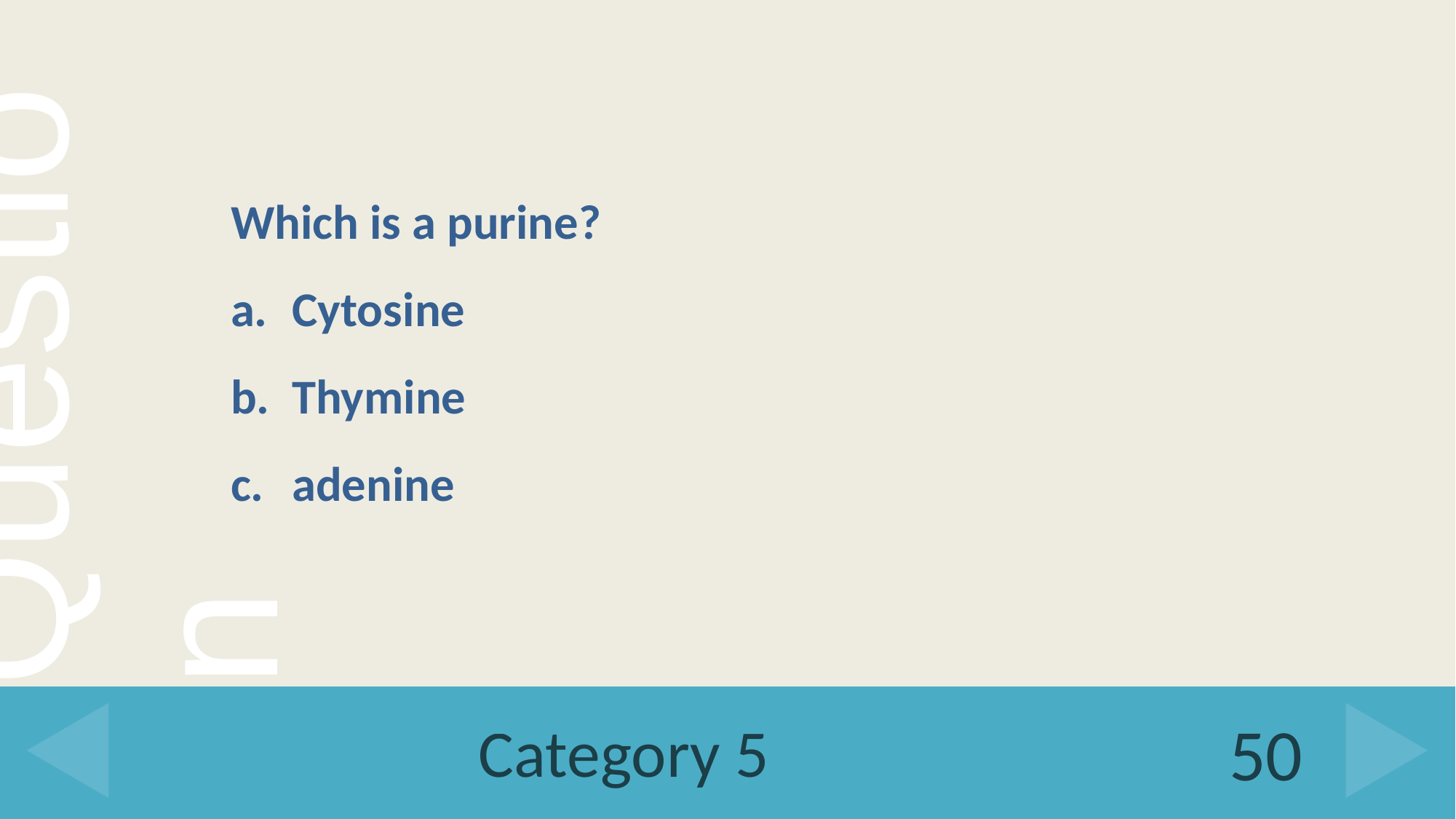

Which is a purine?
Cytosine
Thymine
adenine
# Category 5
50